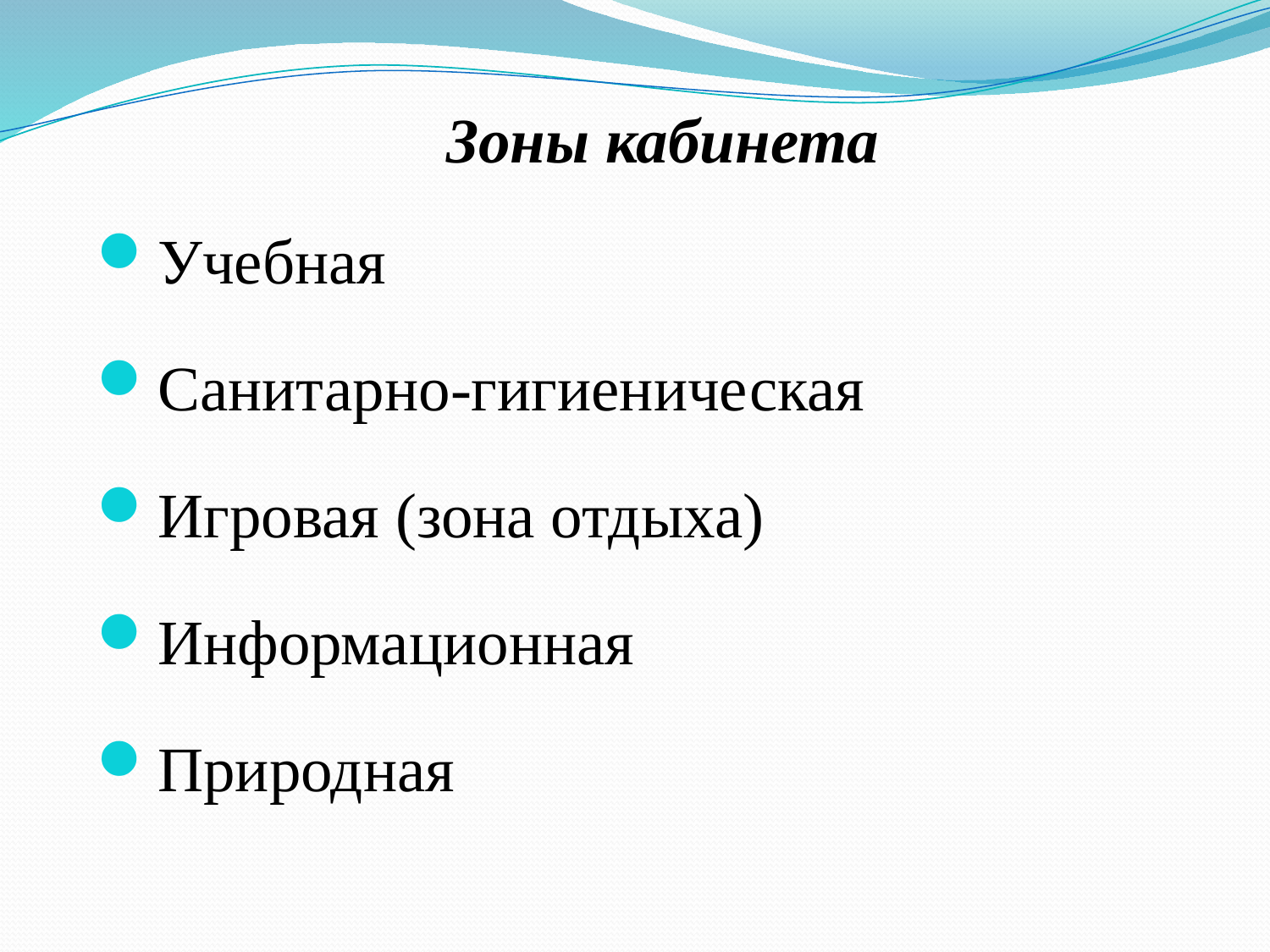

Зоны кабинета
Учебная
Санитарно-гигиеническая
Игровая (зона отдыха)
Информационная
Природная